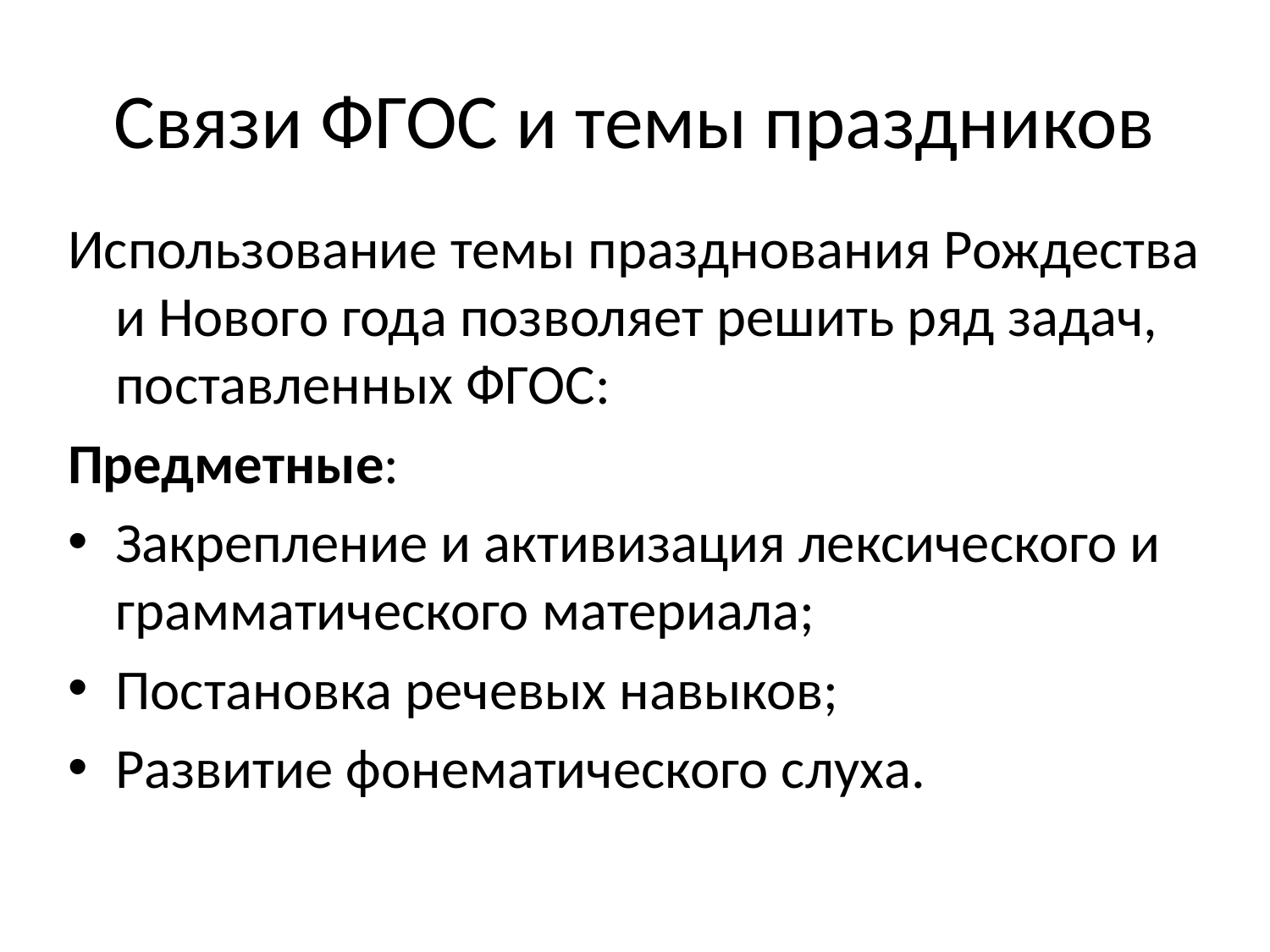

# Связи ФГОС и темы праздников
Использование темы празднования Рождества и Нового года позволяет решить ряд задач, поставленных ФГОС:
Предметные:
Закрепление и активизация лексического и грамматического материала;
Постановка речевых навыков;
Развитие фонематического слуха.